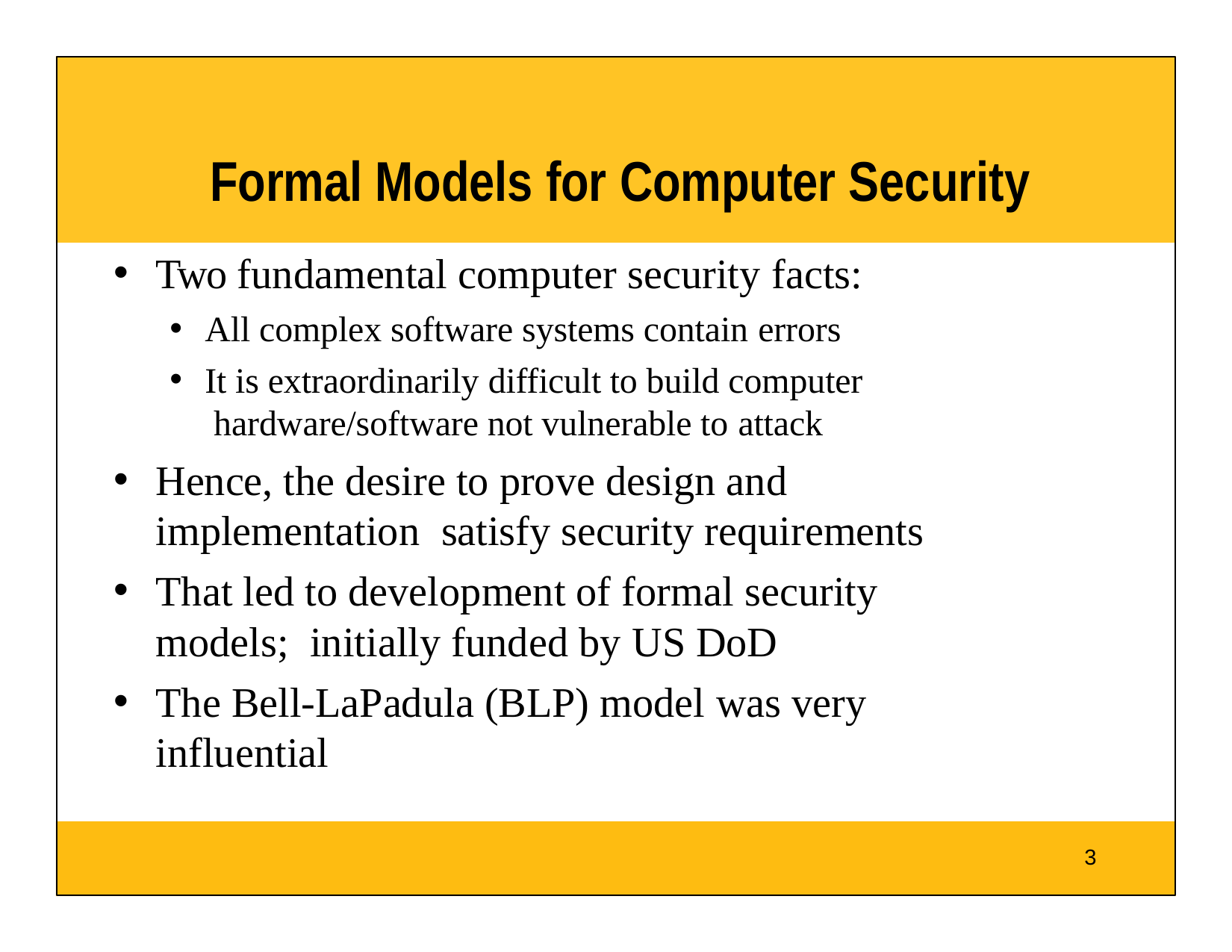

# Formal Models for Computer Security
Two fundamental computer security facts:
All complex software systems contain errors
It is extraordinarily difficult to build computer  hardware/software not vulnerable to attack
Hence, the desire to prove design and implementation  satisfy security requirements
That led to development of formal security models;  initially funded by US DoD
The Bell-LaPadula (BLP) model was very influential
3